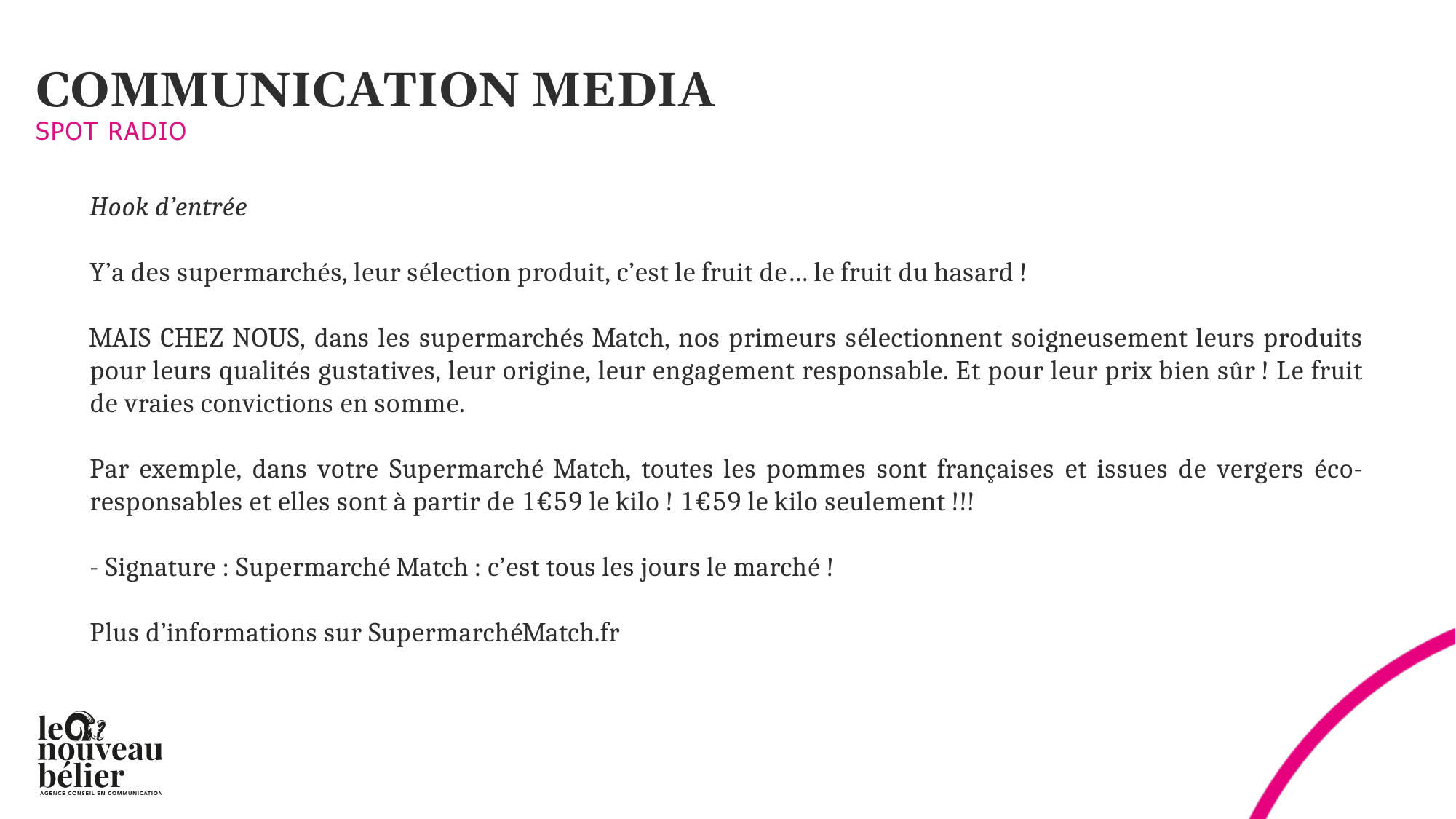

# COMMUNICATION MEDIA
SPOT RADIO
Hook d’entrée

Y’a des supermarchés, leur sélection produit, c’est le fruit de… le fruit du hasard !

MAIS CHEZ NOUS, dans les supermarchés Match, nos primeurs sélectionnent soigneusement leurs produits pour leurs qualités gustatives, leur origine, leur engagement responsable. Et pour leur prix bien sûr ! Le fruit de vraies convictions en somme.

Par exemple, dans votre Supermarché Match, toutes les pommes sont françaises et issues de vergers éco-responsables et elles sont à partir de 1€59 le kilo ! 1€59 le kilo seulement !!!

- Signature : Supermarché Match : c’est tous les jours le marché !

Plus d’informations sur SupermarchéMatch.fr